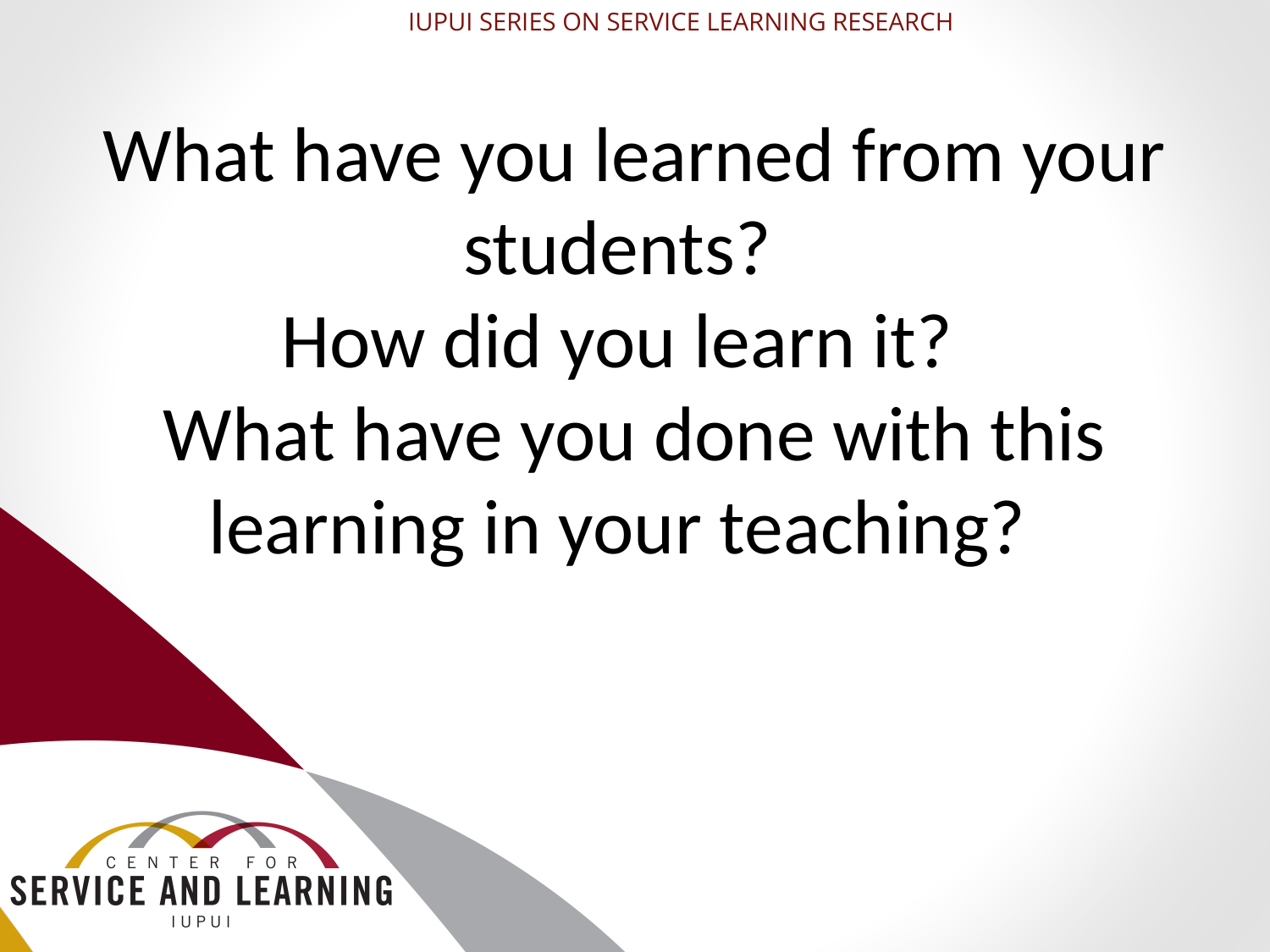

IUPUI SERIES ON SERVICE LEARNING RESEARCH
# What have you learned from your students? How did you learn it? What have you done with this learning in your teaching?